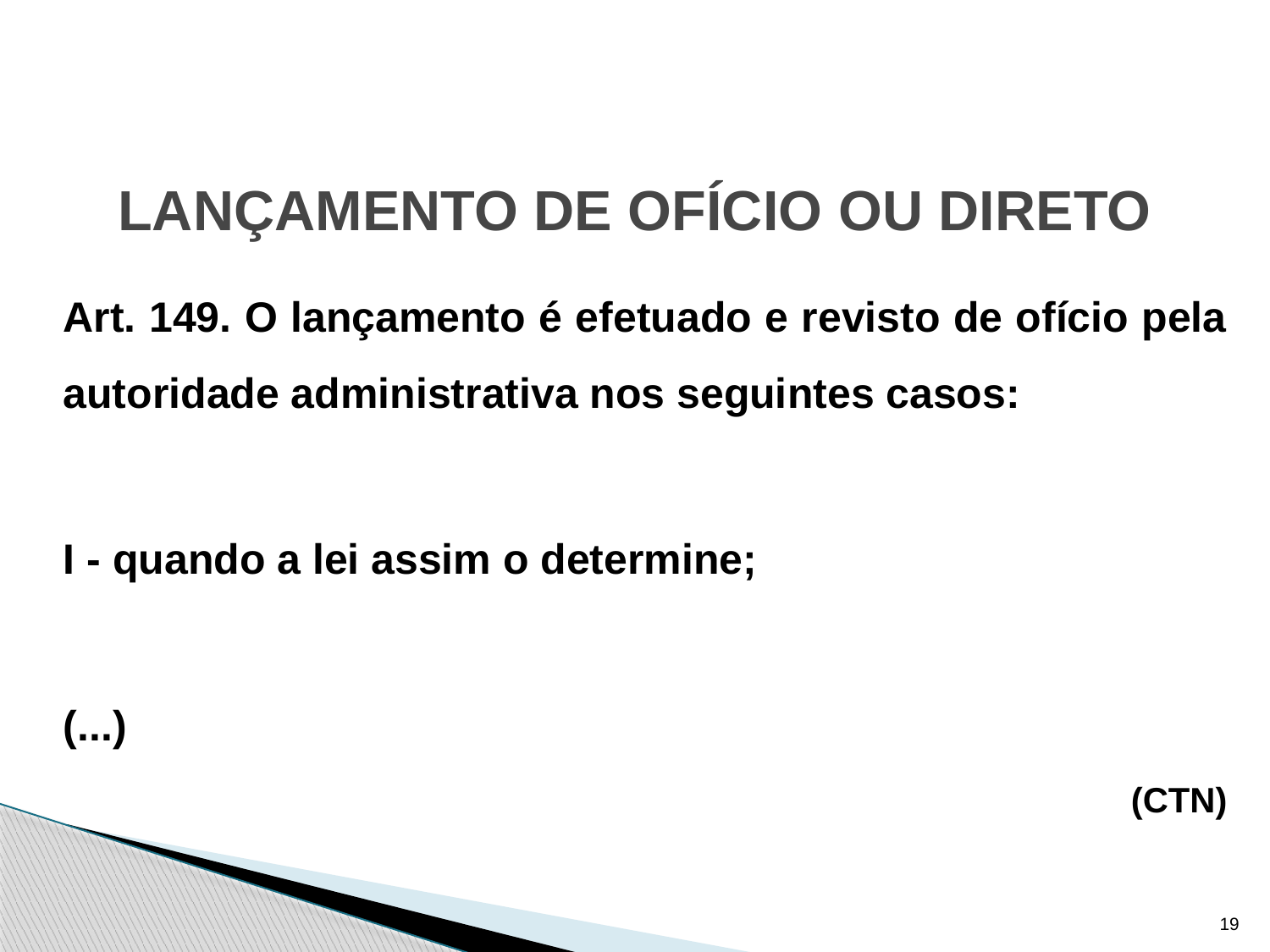

# LANÇAMENTO DE OFÍCIO OU DIRETO
	Art. 149. O lançamento é efetuado e revisto de ofício pela autoridade administrativa nos seguintes casos:

	I - quando a lei assim o determine;

	(...)
(CTN)

19